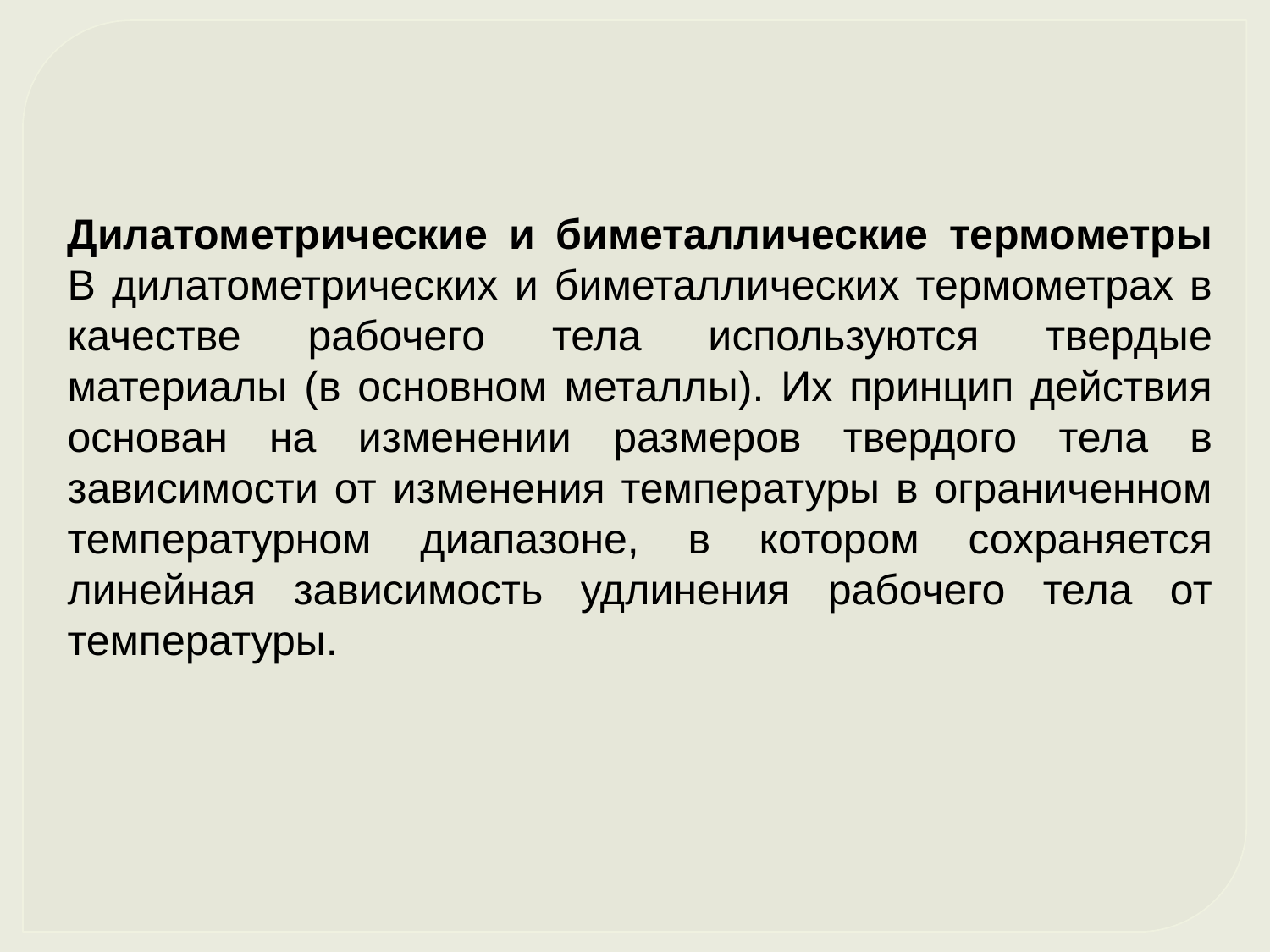

Дилатометрические и биметаллические термометры В дилатометрических и биметаллических термометрах в качестве рабочего тела используются твердые материалы (в основном металлы). Их принцип действия основан на изменении размеров твердого тела в зависимости от изменения температуры в ограниченном температурном диапазоне, в котором сохраняется линейная зависимость удлинения рабочего тела от температуры.